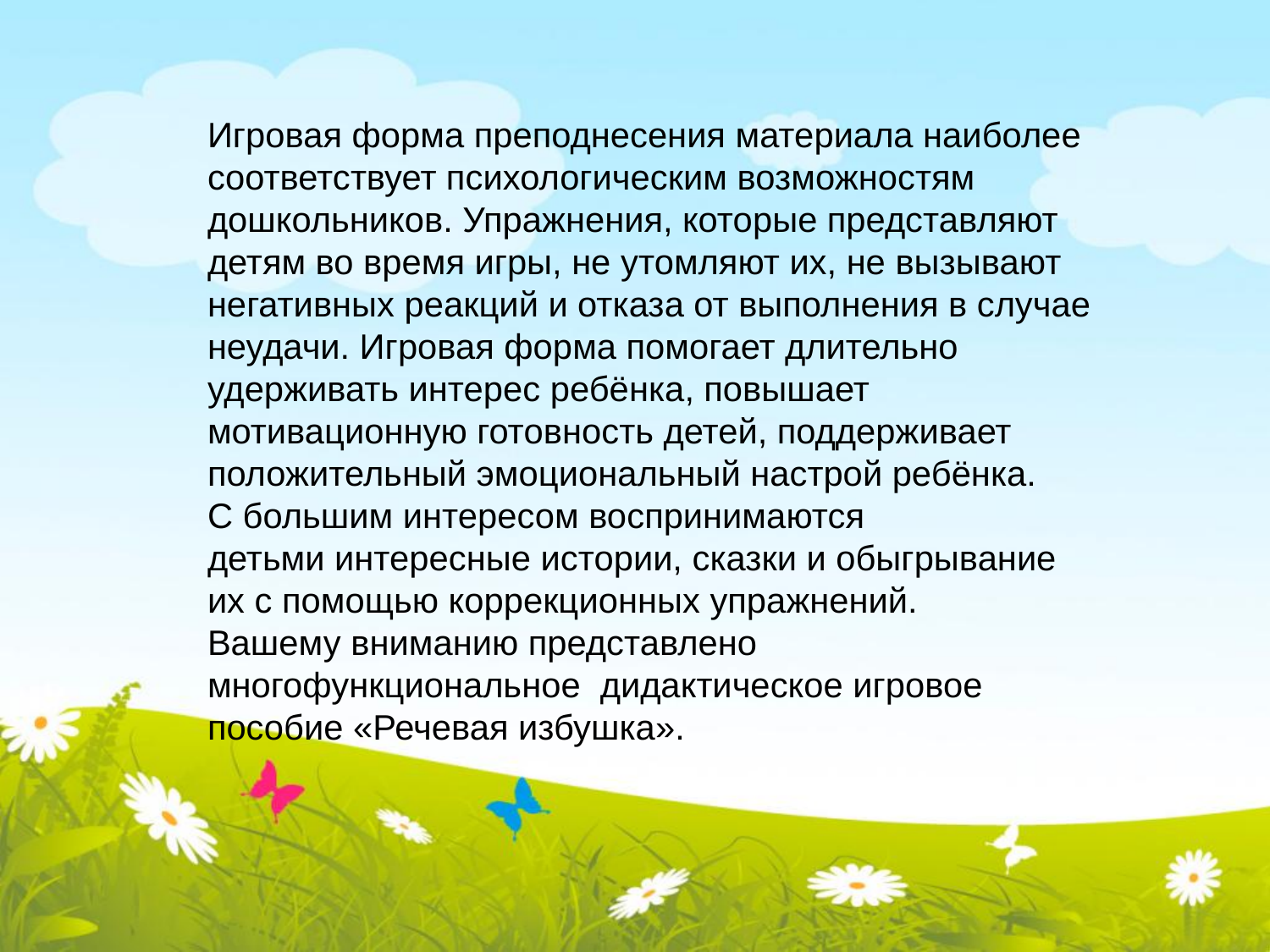

Игровая форма преподнесения материала наиболее соответствует психологическим возможностям дошкольников. Упражнения, которые представляют детям во время игры, не утомляют их, не вызывают негативных реакций и отказа от выполнения в случае неудачи. Игровая форма помогает длительно удерживать интерес ребёнка, повышает мотивационную готовность детей, поддерживает положительный эмоциональный настрой ребёнка.
С большим интересом воспринимаются детьми интересные истории, сказки и обыгрывание их с помощью коррекционных упражнений.
Вашему вниманию представлено многофункциональное  дидактическое игровое пособие «Речевая избушка».